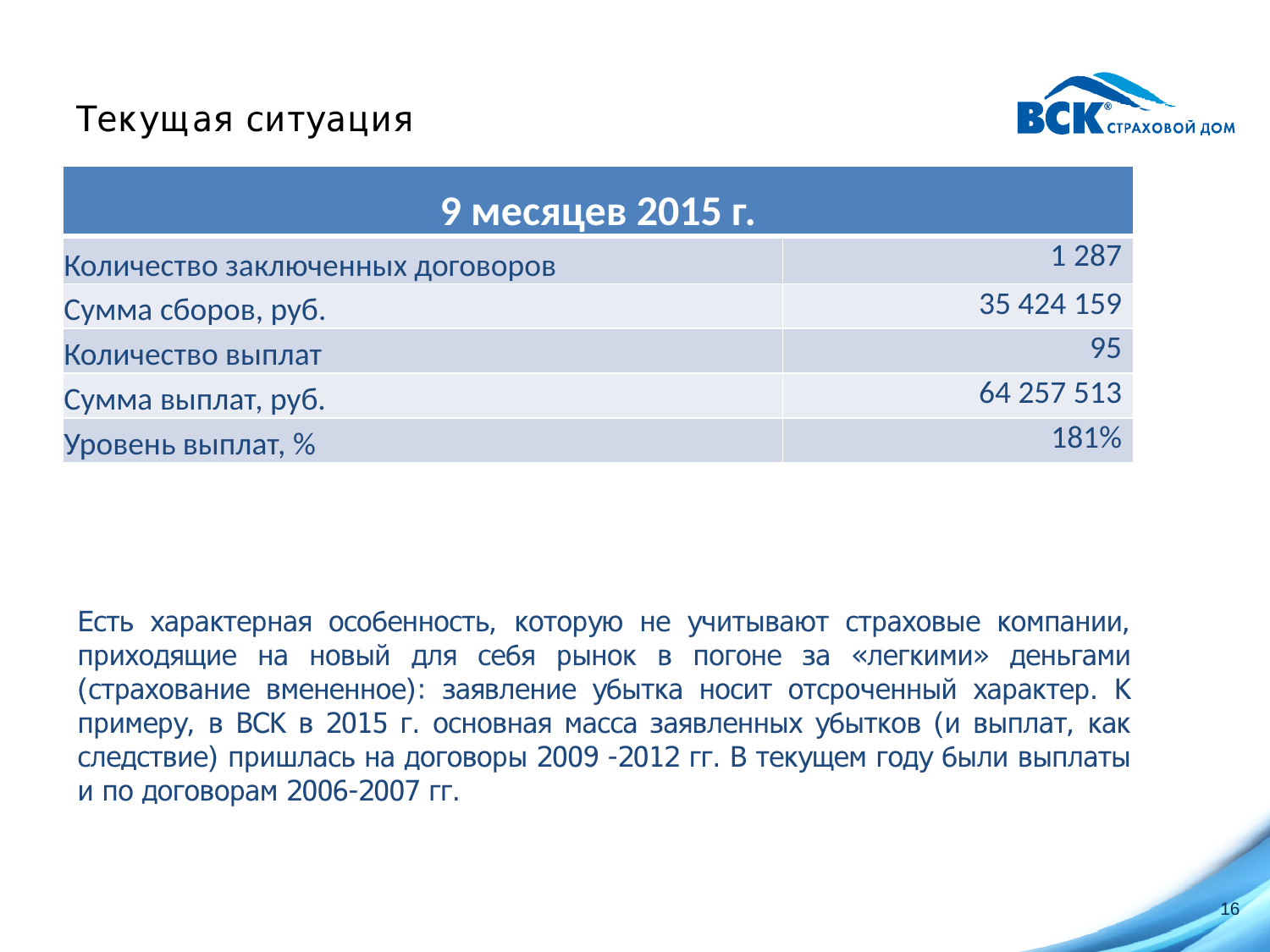

# Текущая ситуация
| 9 месяцев 2015 г. |  |
| --- | --- |
| Количество заключенных договоров | 1 287 |
| Сумма сборов, руб. | 35 424 159 |
| Количество выплат | 95 |
| Сумма выплат, руб. | 64 257 513 |
| Уровень выплат, % | 181% |

Есть характерная особенность, которую не учитывают страховые компании, приходящие на новый для себя рынок в погоне за «легкими» деньгами (страхование вмененное): заявление убытка носит отсроченный характер. К примеру, в ВСК в 2015 г. основная масса заявленных убытков (и выплат, как следствие) пришлась на договоры 2009 -2012 гг. В текущем году были выплаты и по договорам 2006-2007 гг.
16